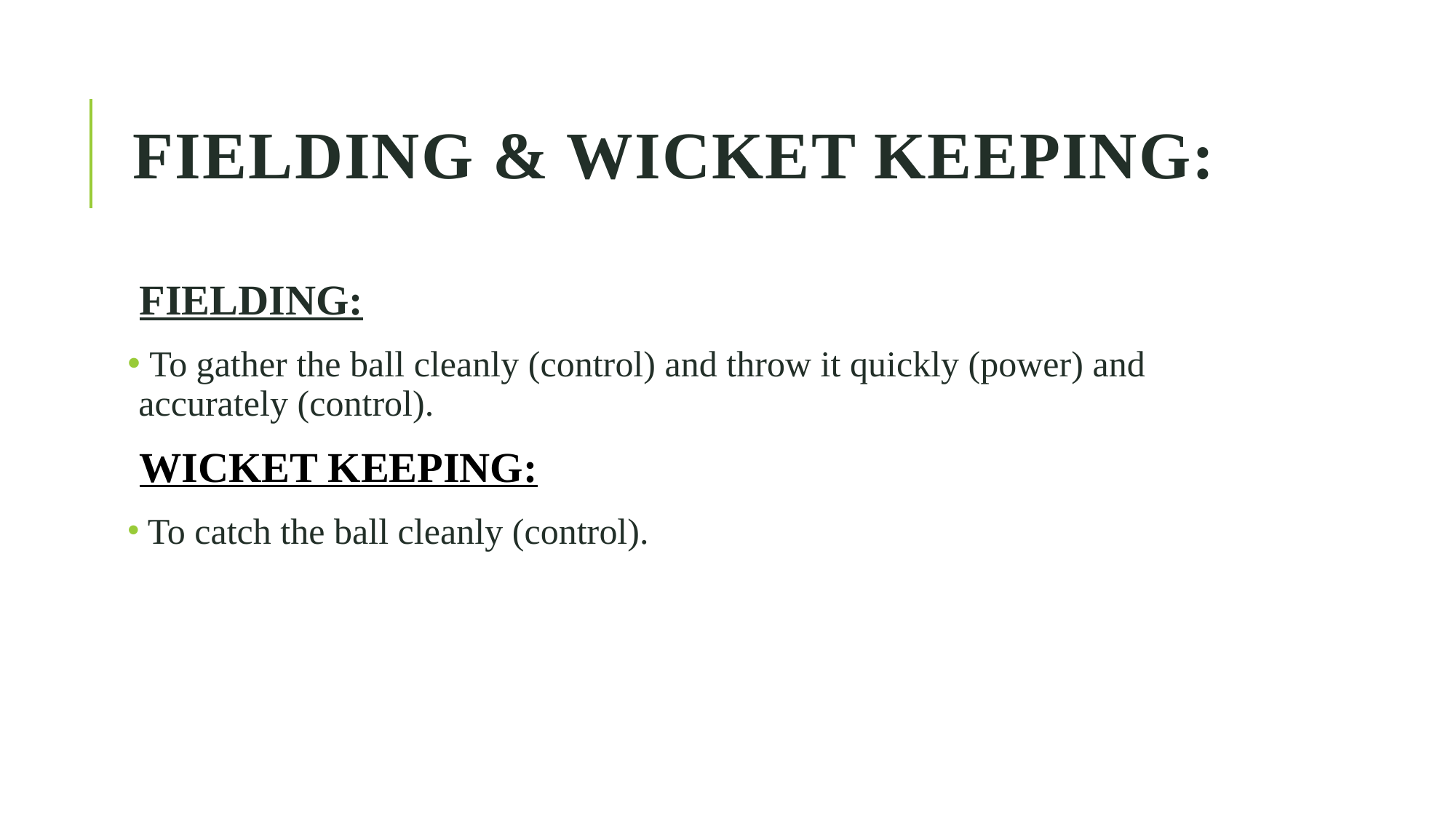

# FIELDING & WICKET KEEPING:
FIELDING:
 To gather the ball cleanly (control) and throw it quickly (power) and accurately (control).
WICKET KEEPING:
 To catch the ball cleanly (control).